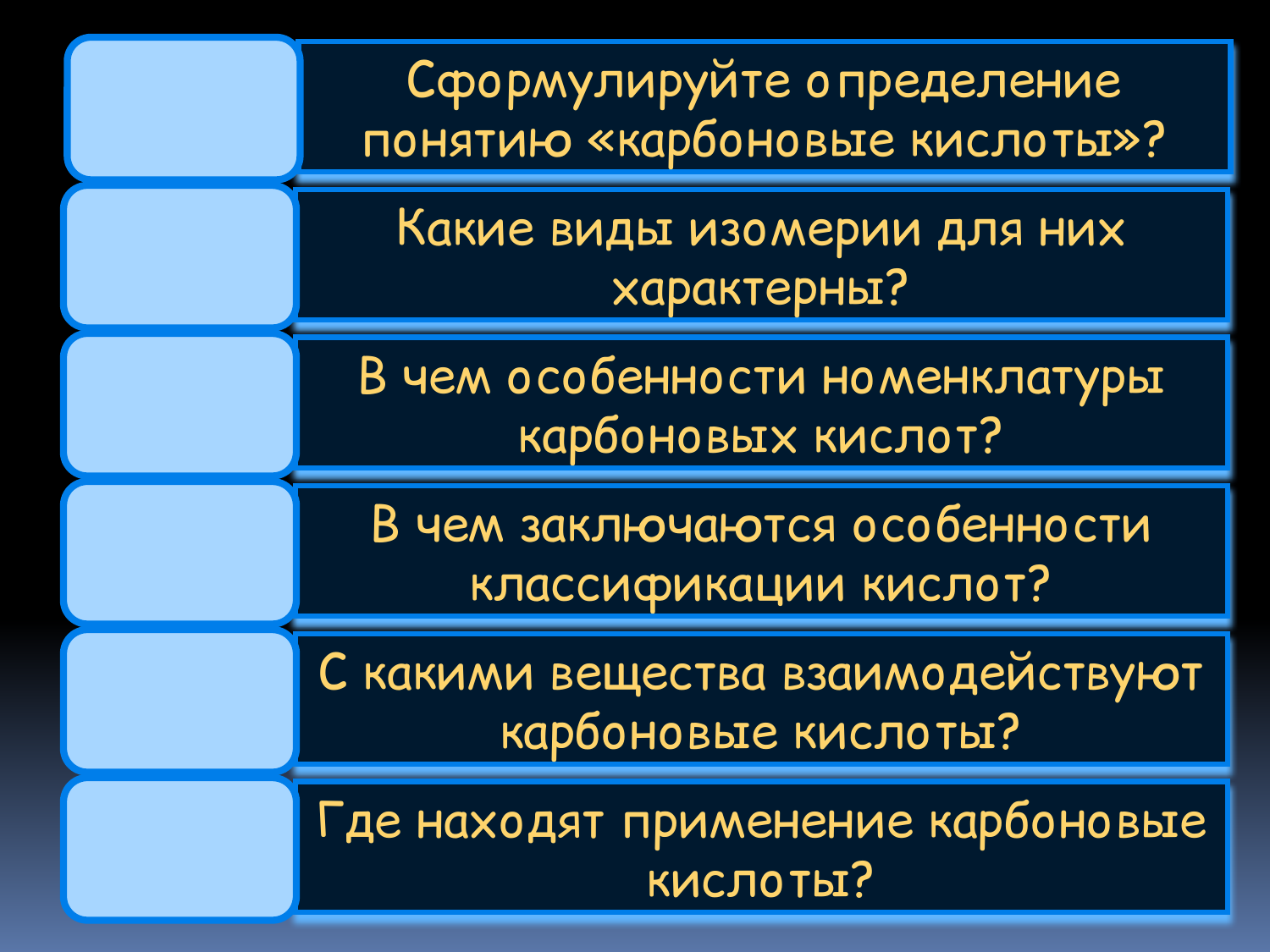

Сформулируйте определение понятию «карбоновые кислоты»?

Какие виды изомерии для них характерны?

В чем особенности номенклатуры карбоновых кислот?

В чем заключаются особенности классификации кислот?

С какими вещества взаимодействуют карбоновые кислоты?

Где находят применение карбоновые кислоты?